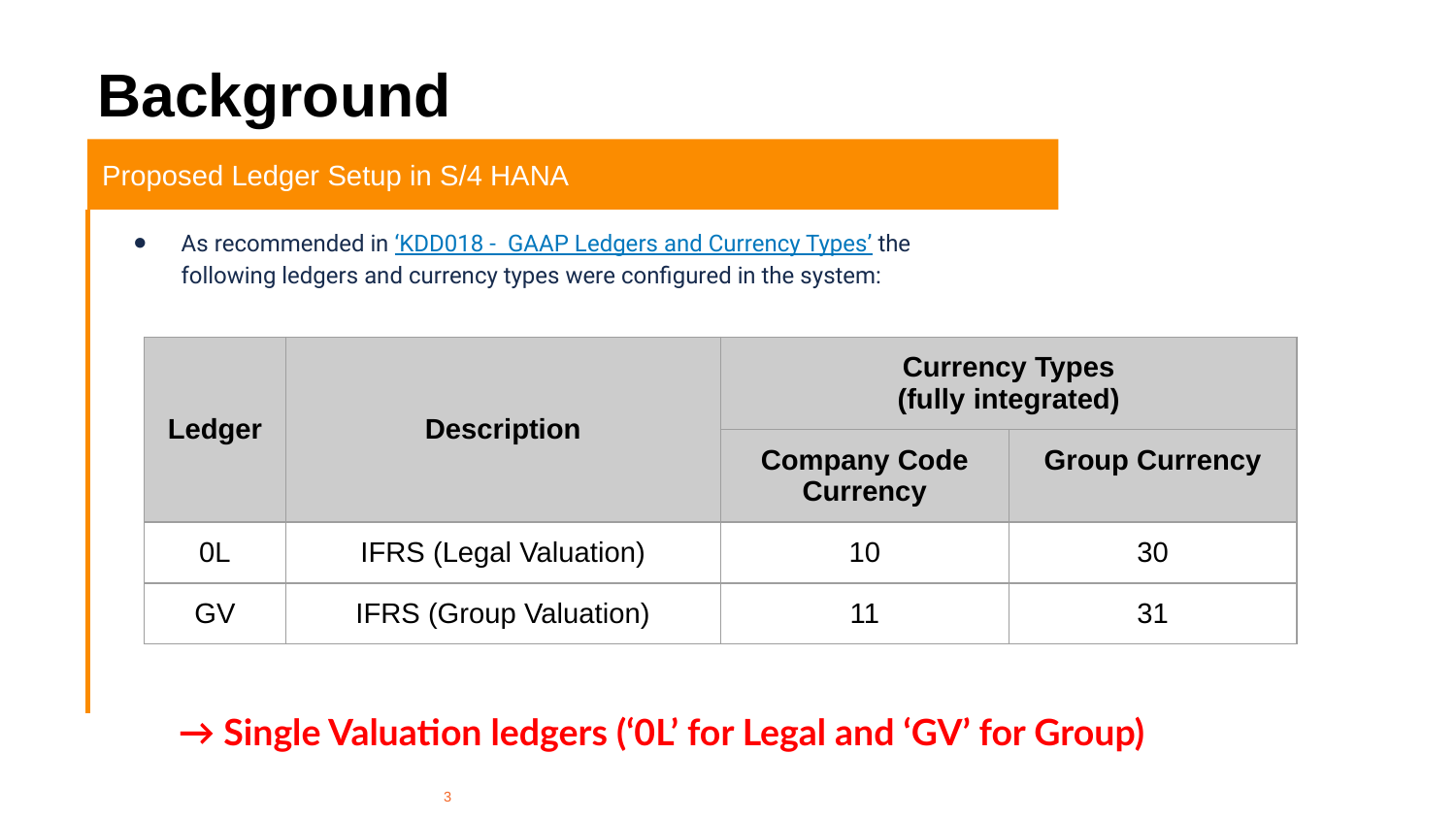

# Background
Proposed Ledger Setup in S/4 HANA
As recommended in ‘KDD018 -  GAAP Ledgers and Currency Types’ the following ledgers and currency types were configured in the system:

| Ledger | Description | Currency Types (fully integrated) |  |
| --- | --- | --- | --- |
|  |  | Company Code Currency | Group Currency |
| 0L | IFRS (Legal Valuation) | 10 | 30 |
| GV | IFRS (Group Valuation) | 11 | 31 |
→ Single Valuation ledgers (‘0L’ for Legal and ‘GV’ for Group)
3